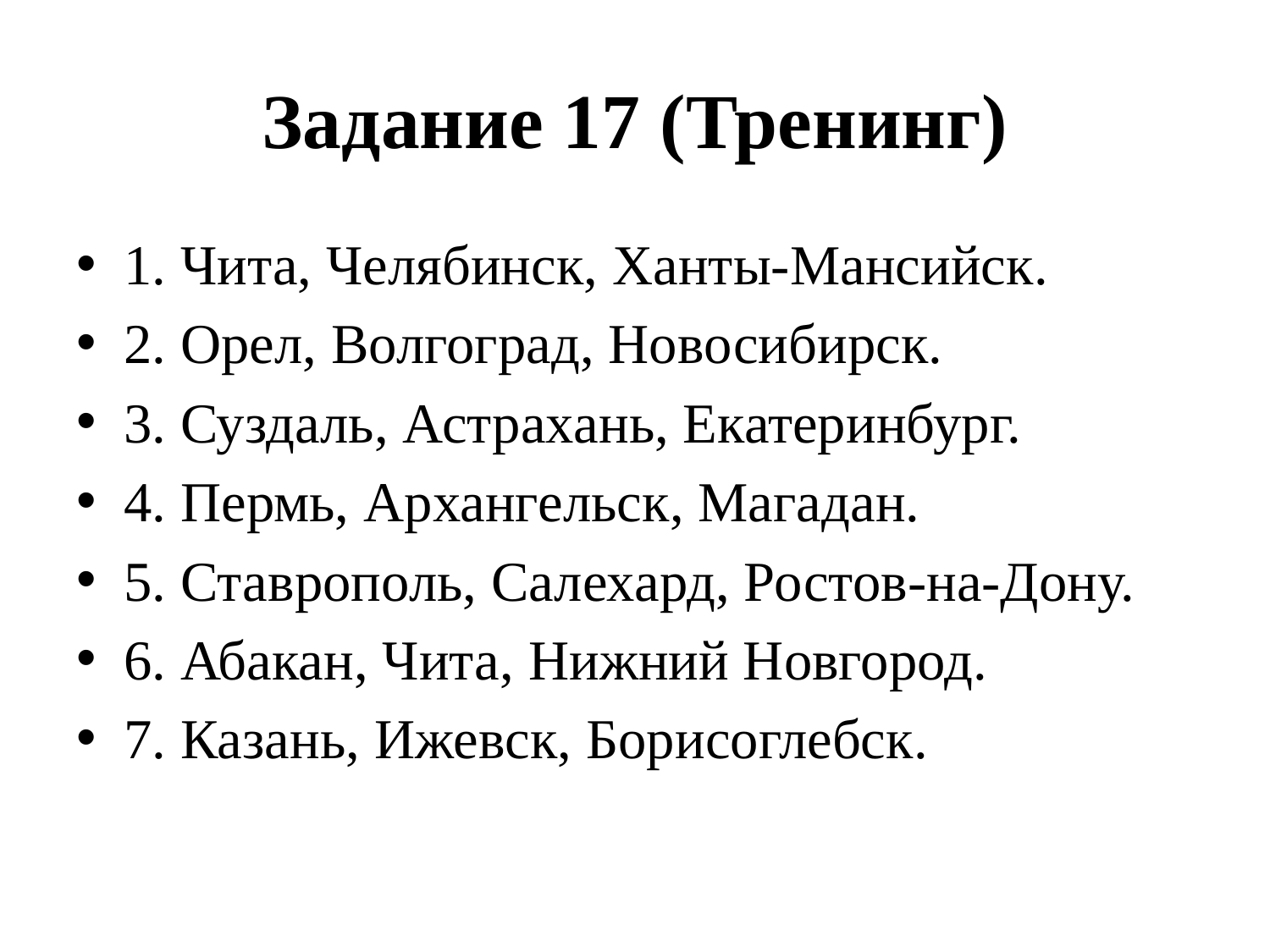

# Задание 17 (Тренинг)
1. Чита, Челябинск, Ханты-Мансийск.
2. Орел, Волгоград, Новосибирск.
3. Суздаль, Астрахань, Екатеринбург.
4. Пермь, Архангельск, Магадан.
5. Ставрополь, Салехард, Ростов-на-Дону.
6. Абакан, Чита, Нижний Новгород.
7. Казань, Ижевск, Борисоглебск.